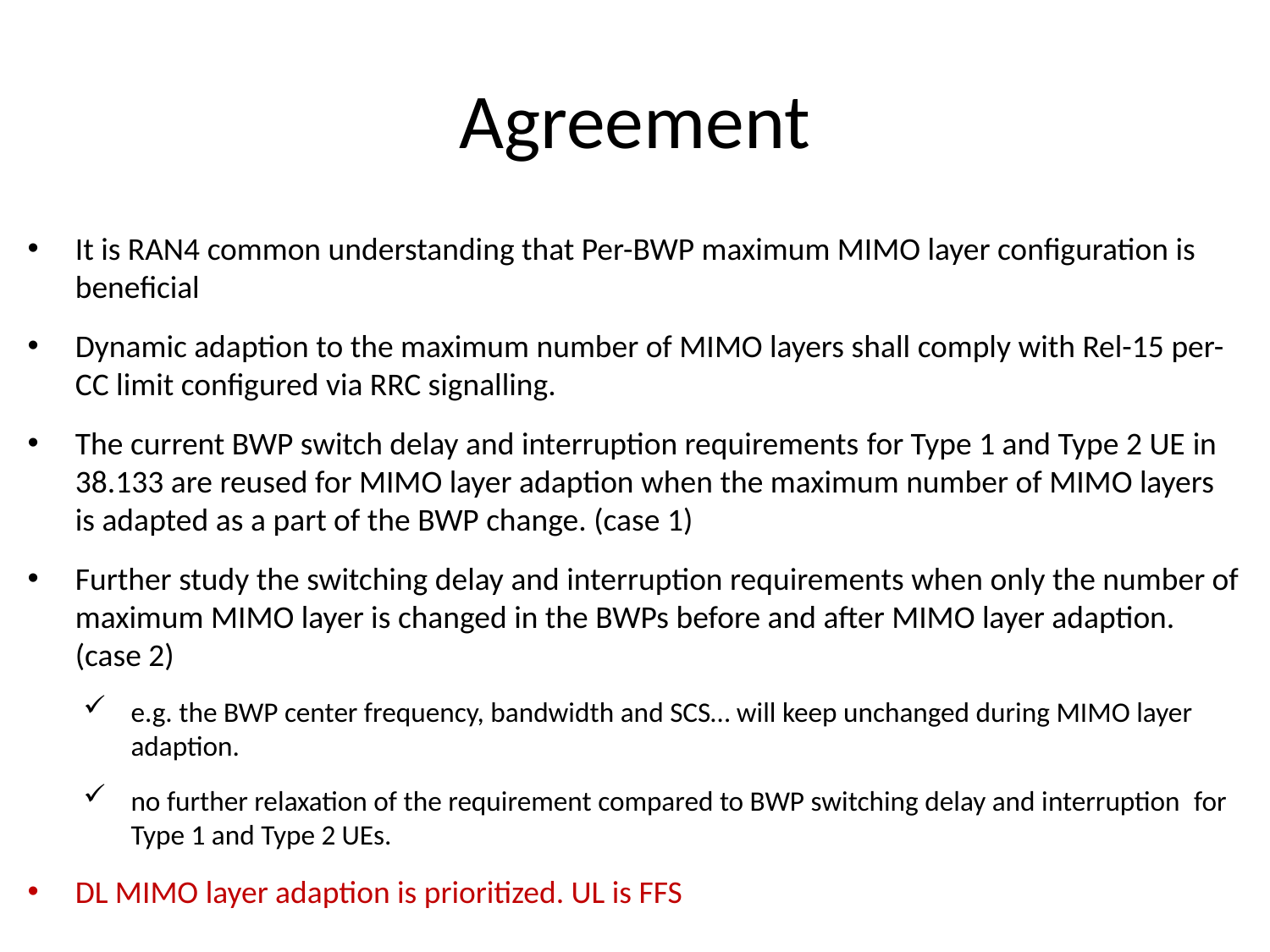

# Agreement
It is RAN4 common understanding that Per-BWP maximum MIMO layer configuration is beneficial
Dynamic adaption to the maximum number of MIMO layers shall comply with Rel-15 per-CC limit configured via RRC signalling.
The current BWP switch delay and interruption requirements for Type 1 and Type 2 UE in 38.133 are reused for MIMO layer adaption when the maximum number of MIMO layers is adapted as a part of the BWP change. (case 1)
Further study the switching delay and interruption requirements when only the number of maximum MIMO layer is changed in the BWPs before and after MIMO layer adaption. (case 2)
e.g. the BWP center frequency, bandwidth and SCS… will keep unchanged during MIMO layer adaption.
no further relaxation of the requirement compared to BWP switching delay and interruption  for Type 1 and Type 2 UEs.
DL MIMO layer adaption is prioritized. UL is FFS